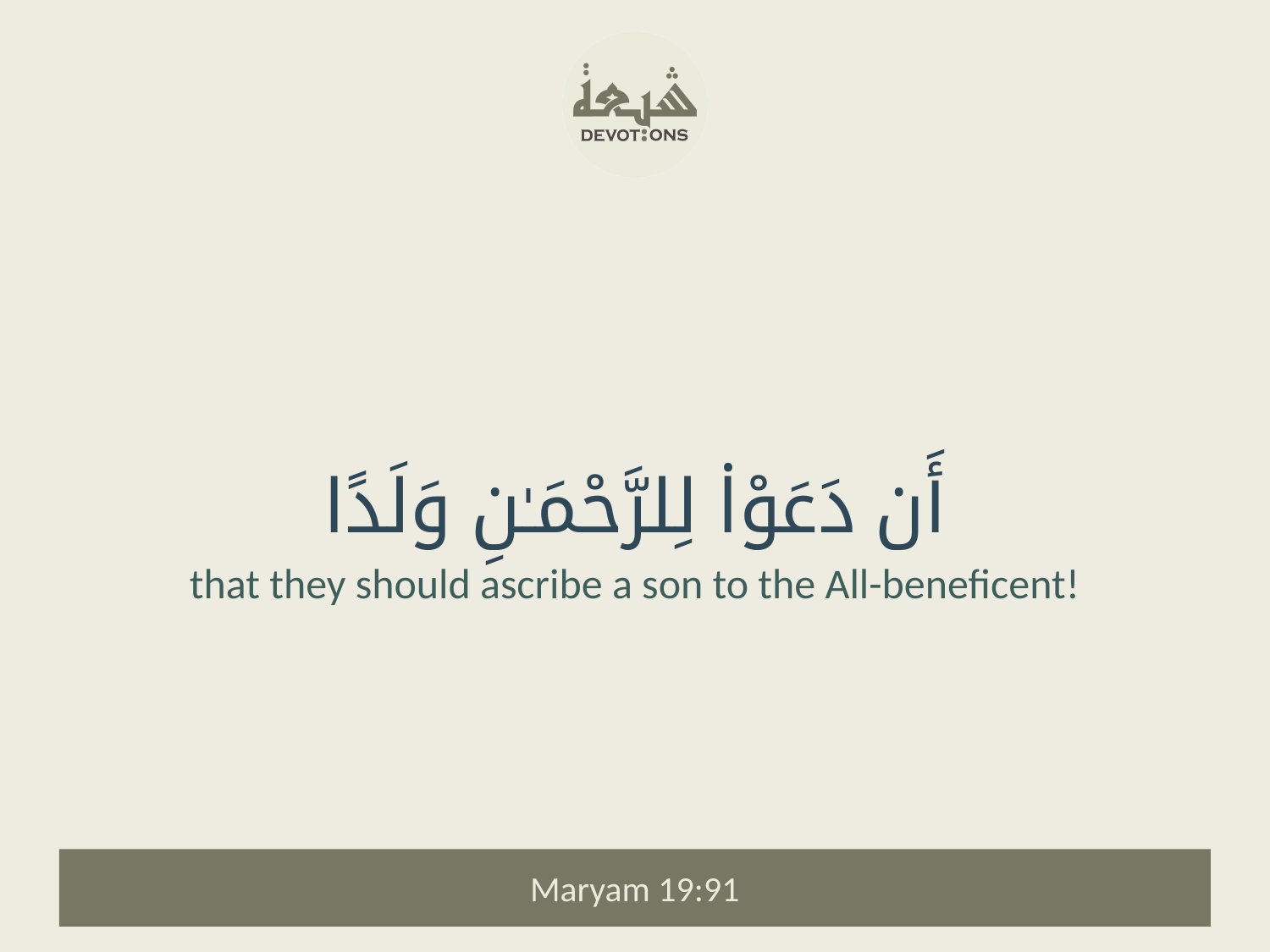

أَن دَعَوْا۟ لِلرَّحْمَـٰنِ وَلَدًا
that they should ascribe a son to the All-beneficent!
Maryam 19:91